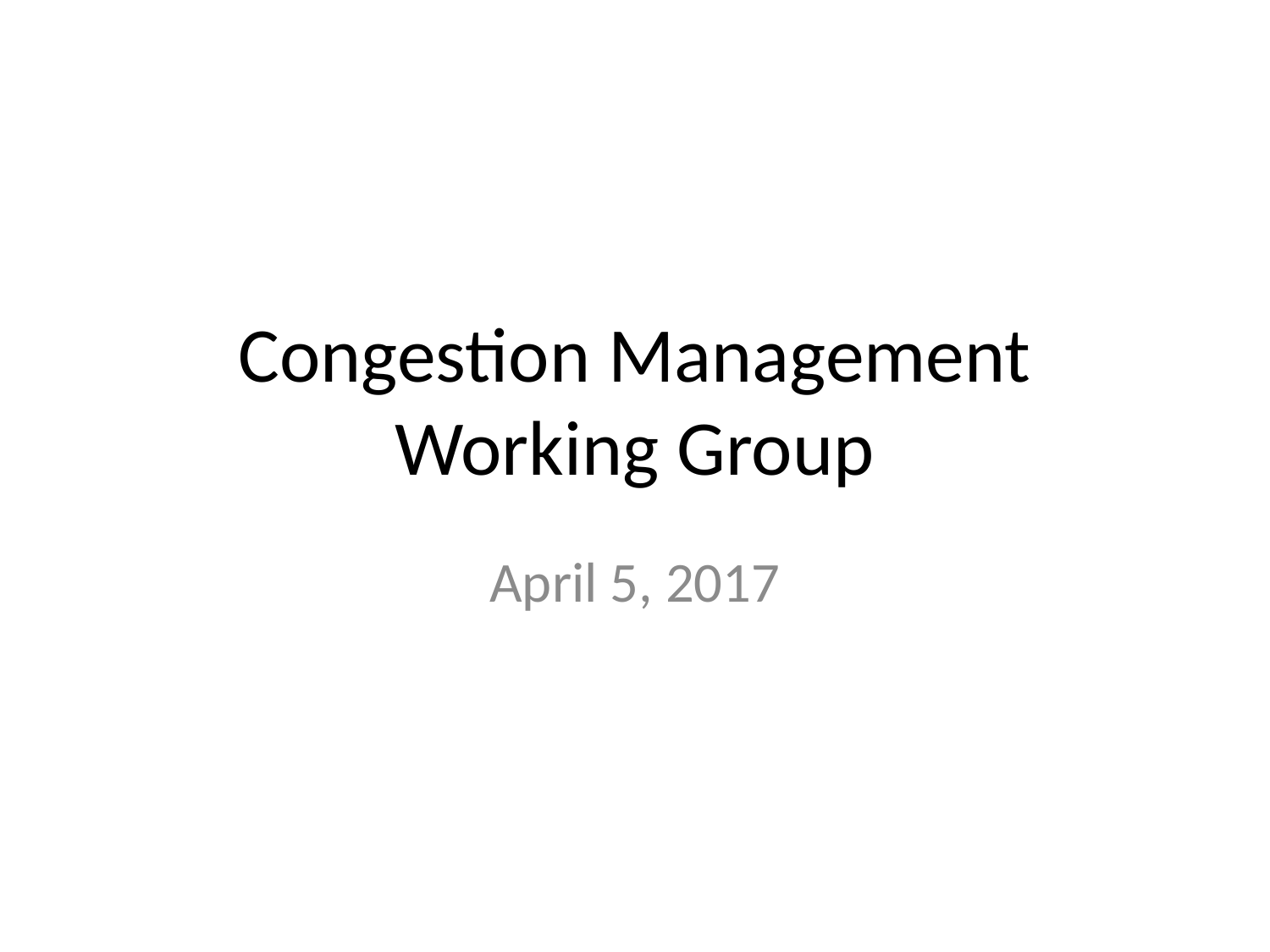

# Congestion Management Working Group
April 5, 2017